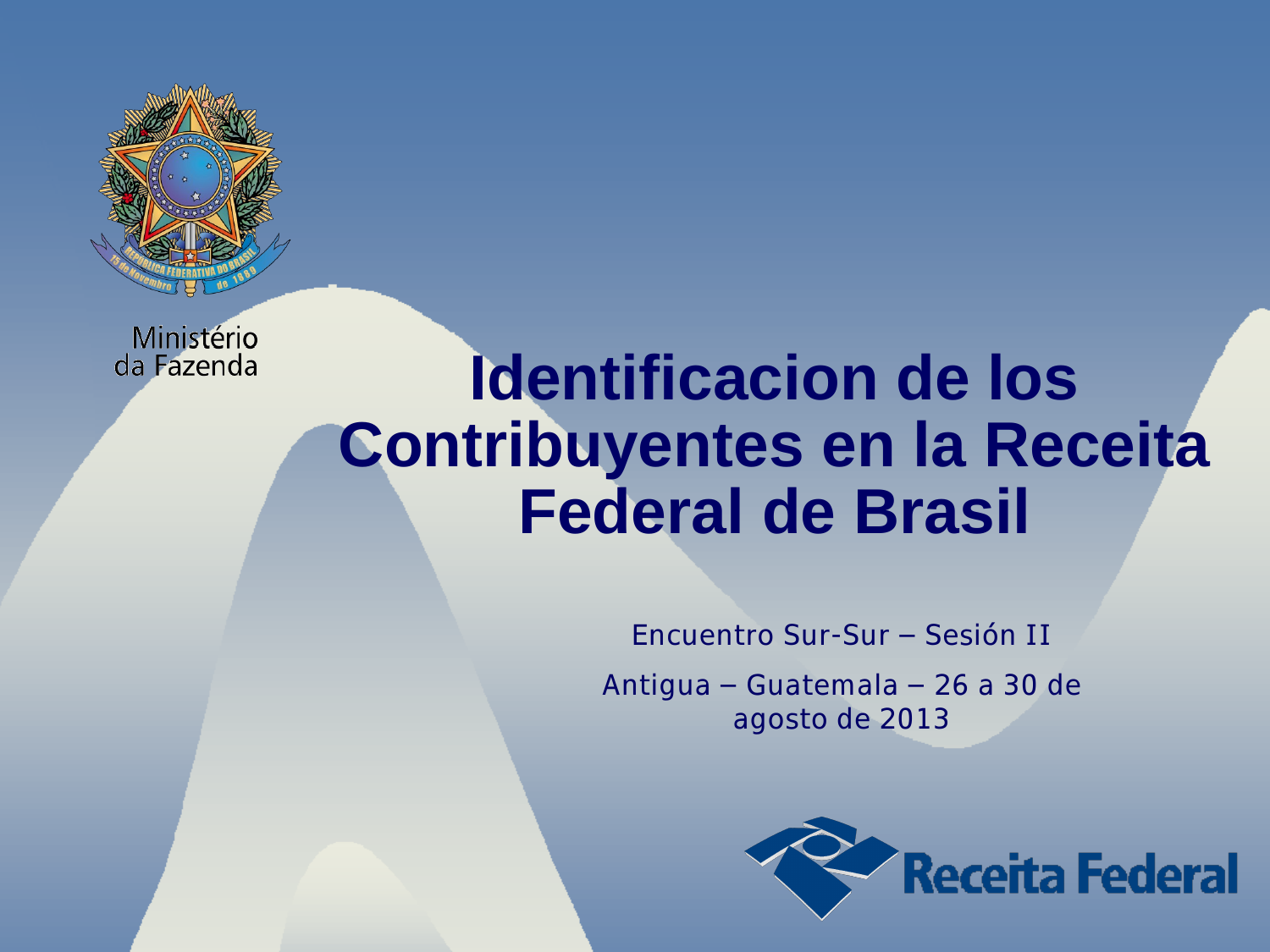

Identificacion de los Contribuyentes en la Receita Federal de Brasil
Encuentro Sur-Sur – Sesión II
Antigua – Guatemala – 26 a 30 de agosto de 2013